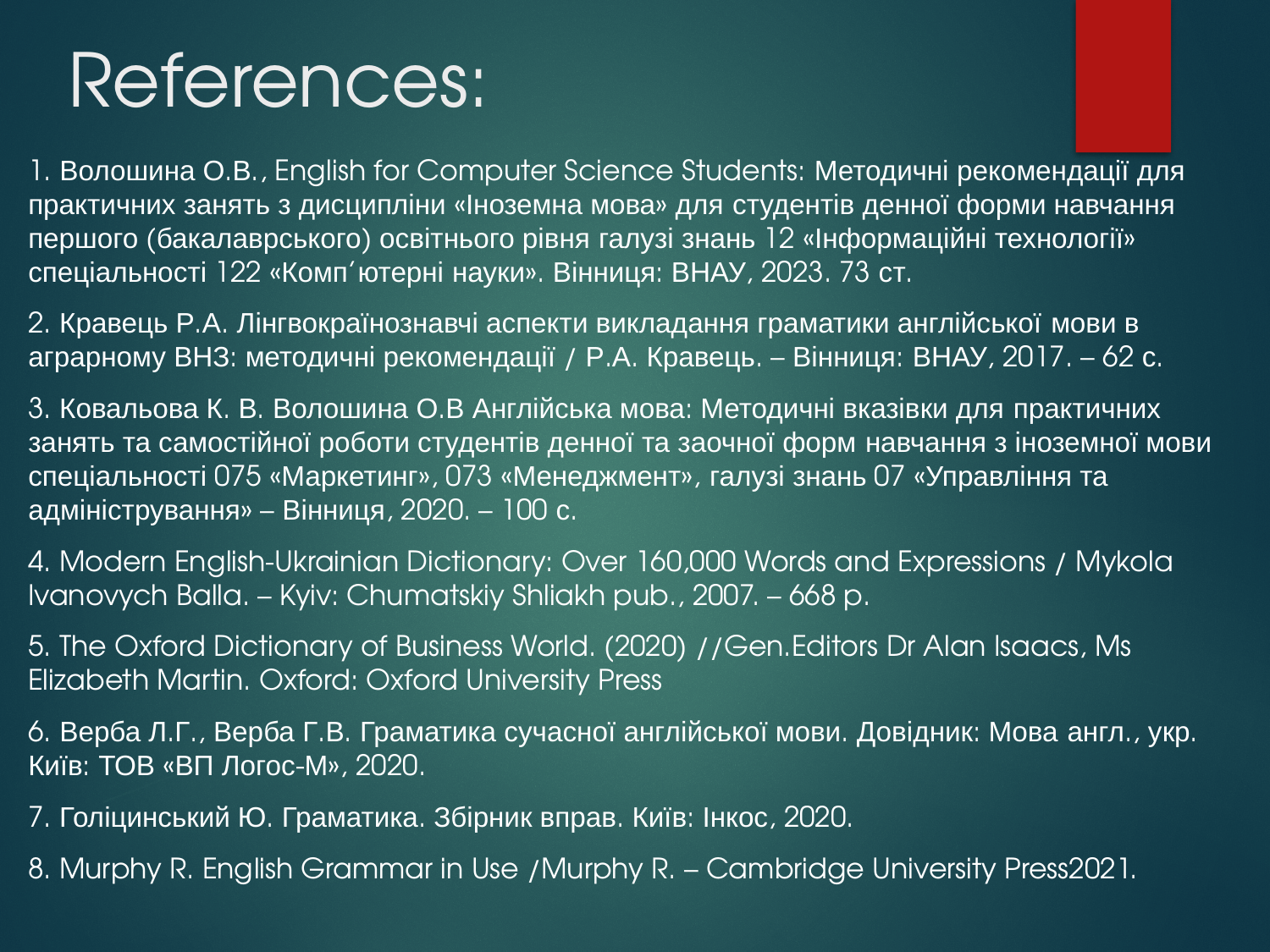

# References:
1. Волошина О.В., English for Computer Science Students: Методичні рекомендації для практичних занять з дисципліни «Іноземна мова» для студентів денної форми навчання першого (бакалаврського) освітнього рівня галузі знань 12 «Інформаційні технології» спеціальності 122 «Комп’ютерні науки». Вінниця: ВНАУ, 2023. 73 ст.
2. Кравець Р.А. Лінгвокраїнознавчі аспекти викладання граматики англійської мови в аграрному ВНЗ: методичні рекомендації / Р.А. Кравець. – Вінниця: ВНАУ, 2017. – 62 с.
3. Ковальова К. В. Волошина О.В Англійська мова: Методичні вказівки для практичних занять та самостійної роботи студентів денної та заочної форм навчання з іноземної мови спеціальності 075 «Маркетинг», 073 «Менеджмент», галузі знань 07 «Управління та адміністрування» – Вінниця, 2020. – 100 с.
4. Modern English-Ukrainian Dictionary: Over 160,000 Words and Expressions / Mykola Ivanovych Balla. – Kyiv: Chumatskiy Shliakh pub., 2007. – 668 p.
5. The Oxford Dictionary of Business World. (2020) //Gen.Editors Dr Alan Isaacs, Ms Elizabeth Martin. Oxford: Oxford University Press
6. Верба Л.Г., Верба Г.В. Граматика сучасної англійської мови. Довідник: Мова англ., укр. Київ: ТОВ «ВП Логос-М», 2020.
7. Голіцинський Ю. Граматика. Збірник вправ. Київ: Інкос, 2020.
8. Murphy R. English Grammar in Use /Murphy R. – Cambridge University Press2021.